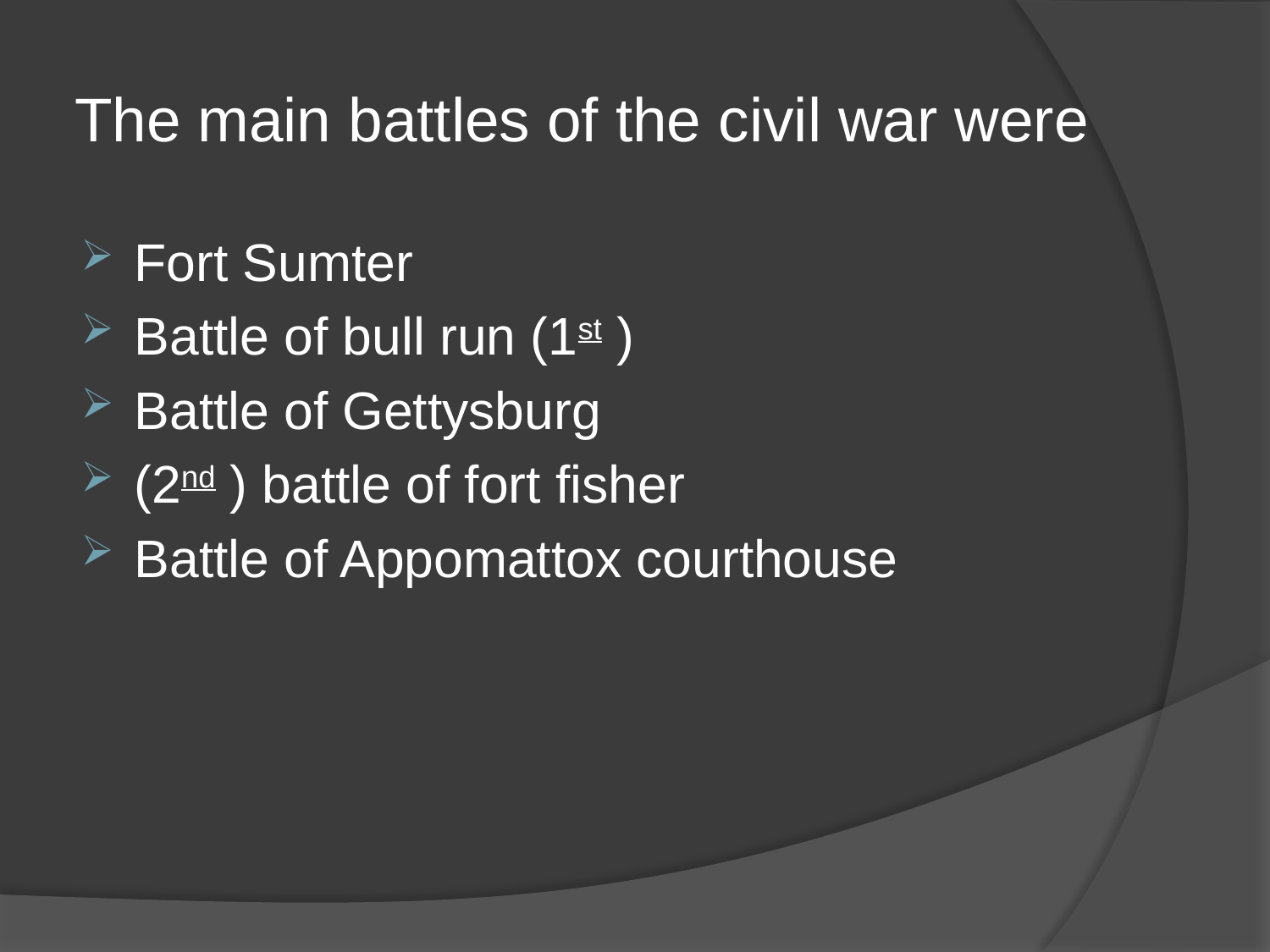

# The main battles of the civil war were
Fort Sumter
Battle of bull run (1st )
Battle of Gettysburg
(2nd ) battle of fort fisher
Battle of Appomattox courthouse